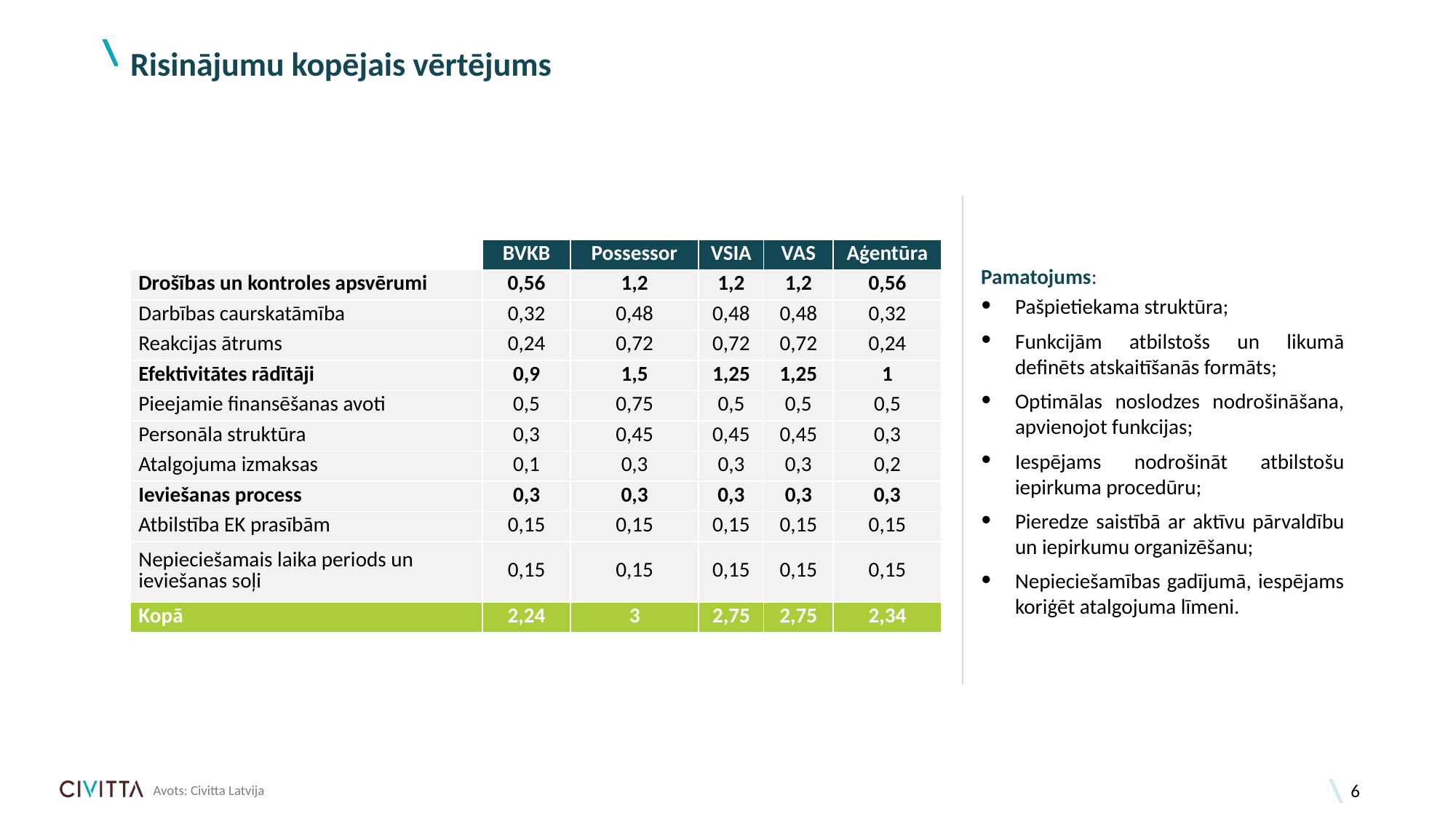

# Risinājumu kopējais vērtējums
|  | BVKB | Possessor | VSIA | VAS | Aģentūra |
| --- | --- | --- | --- | --- | --- |
| Drošības un kontroles apsvērumi | 0,56 | 1,2 | 1,2 | 1,2 | 0,56 |
| Darbības caurskatāmība | 0,32 | 0,48 | 0,48 | 0,48 | 0,32 |
| Reakcijas ātrums | 0,24 | 0,72 | 0,72 | 0,72 | 0,24 |
| Efektivitātes rādītāji | 0,9 | 1,5 | 1,25 | 1,25 | 1 |
| Pieejamie finansēšanas avoti | 0,5 | 0,75 | 0,5 | 0,5 | 0,5 |
| Personāla struktūra | 0,3 | 0,45 | 0,45 | 0,45 | 0,3 |
| Atalgojuma izmaksas | 0,1 | 0,3 | 0,3 | 0,3 | 0,2 |
| Ieviešanas process | 0,3 | 0,3 | 0,3 | 0,3 | 0,3 |
| Atbilstība EK prasībām | 0,15 | 0,15 | 0,15 | 0,15 | 0,15 |
| Nepieciešamais laika periods un ieviešanas soļi | 0,15 | 0,15 | 0,15 | 0,15 | 0,15 |
| Kopā | 2,24 | 3 | 2,75 | 2,75 | 2,34 |
Pamatojums:
Pašpietiekama struktūra;
Funkcijām atbilstošs un likumā definēts atskaitīšanās formāts;
Optimālas noslodzes nodrošināšana, apvienojot funkcijas;
Iespējams nodrošināt atbilstošu iepirkuma procedūru;
Pieredze saistībā ar aktīvu pārvaldību un iepirkumu organizēšanu;
Nepieciešamības gadījumā, iespējams koriģēt atalgojuma līmeni.
Avots: Civitta Latvija